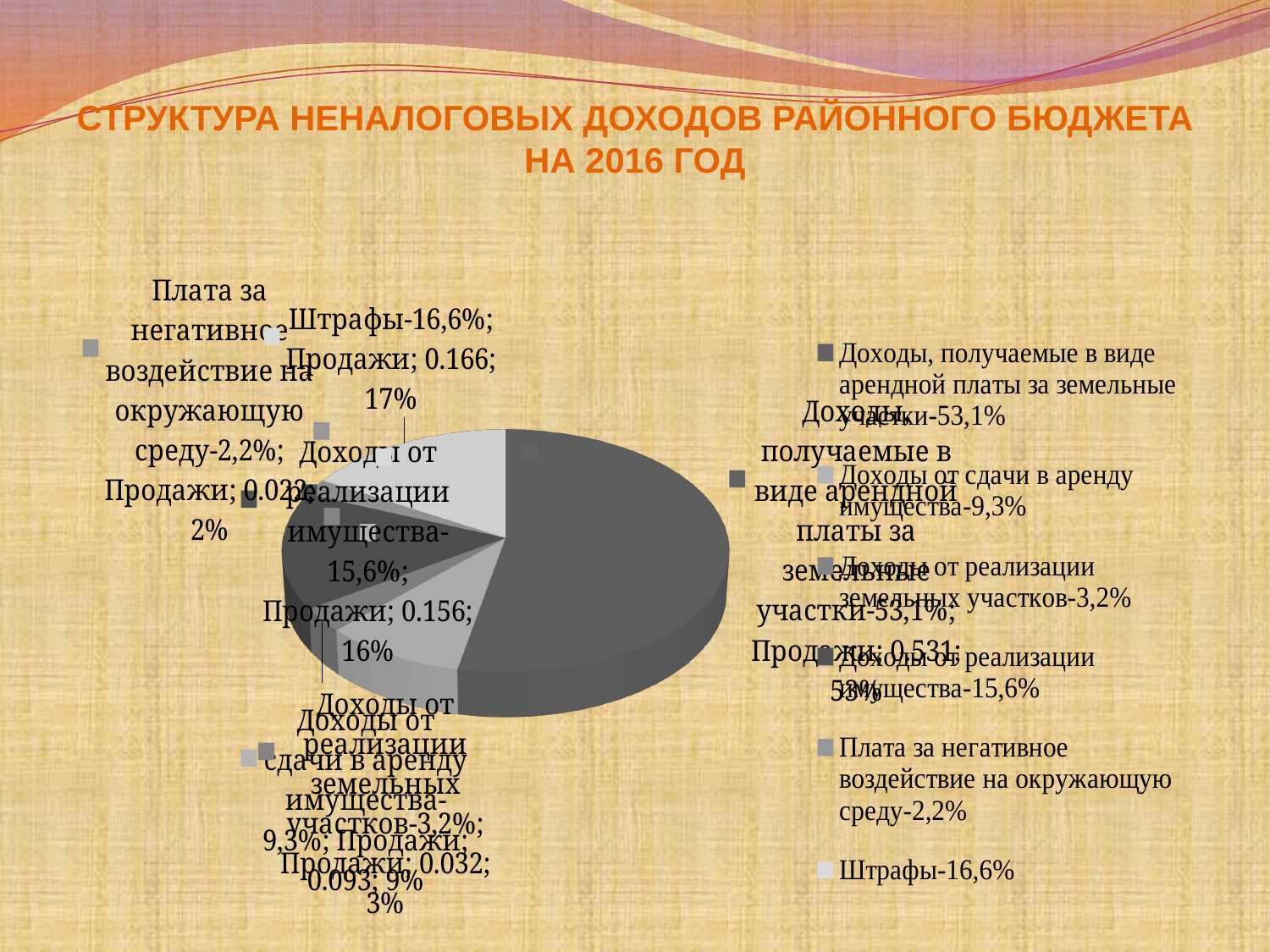

СТРУКТУРА НЕНАЛОГОВЫХ ДОХОДОВ РАЙОННОГО БЮДЖЕТА
НА 2016 ГОД

[unsupported chart]